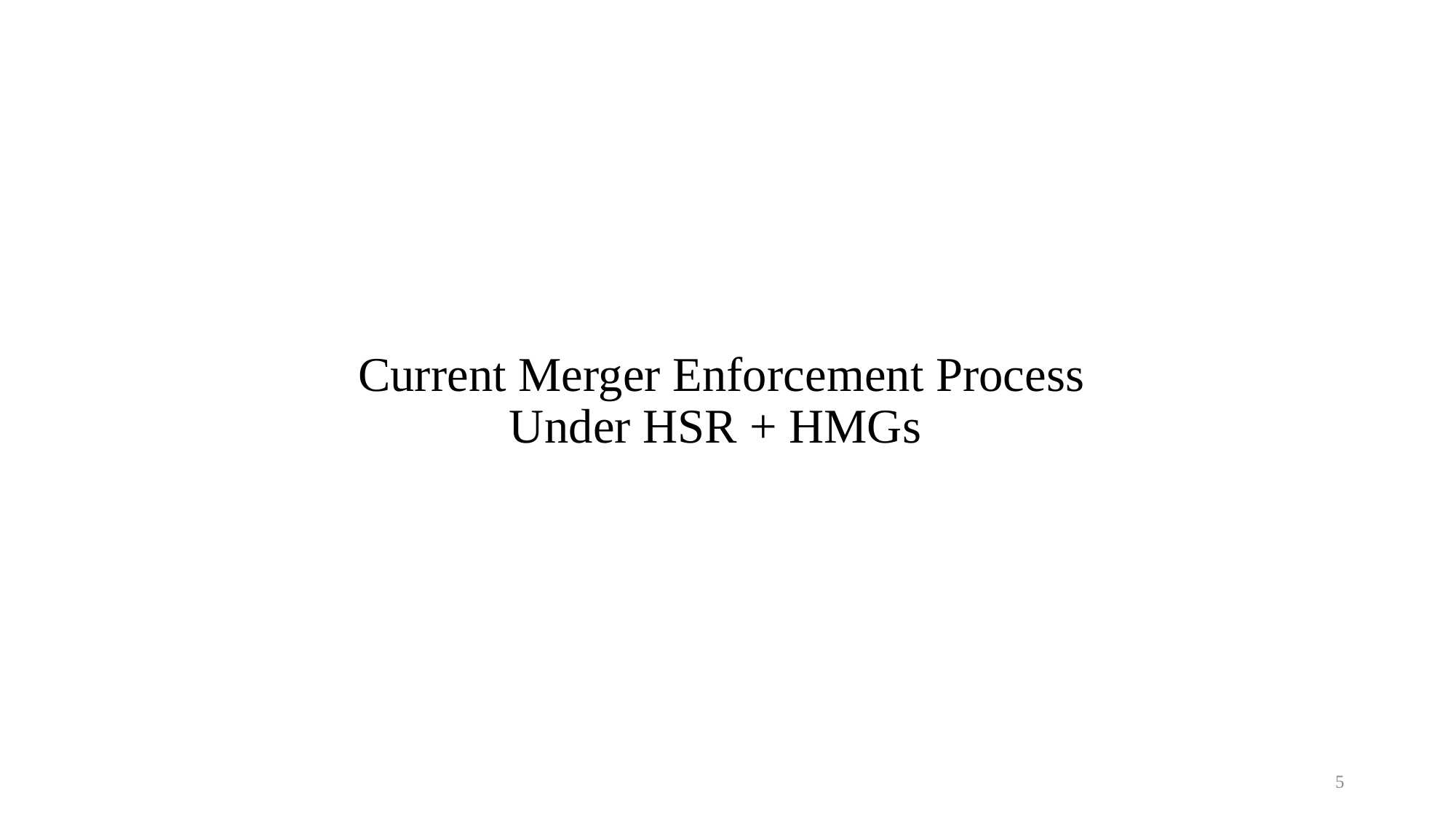

# Current Merger Enforcement Process Under HSR + HMGs

5